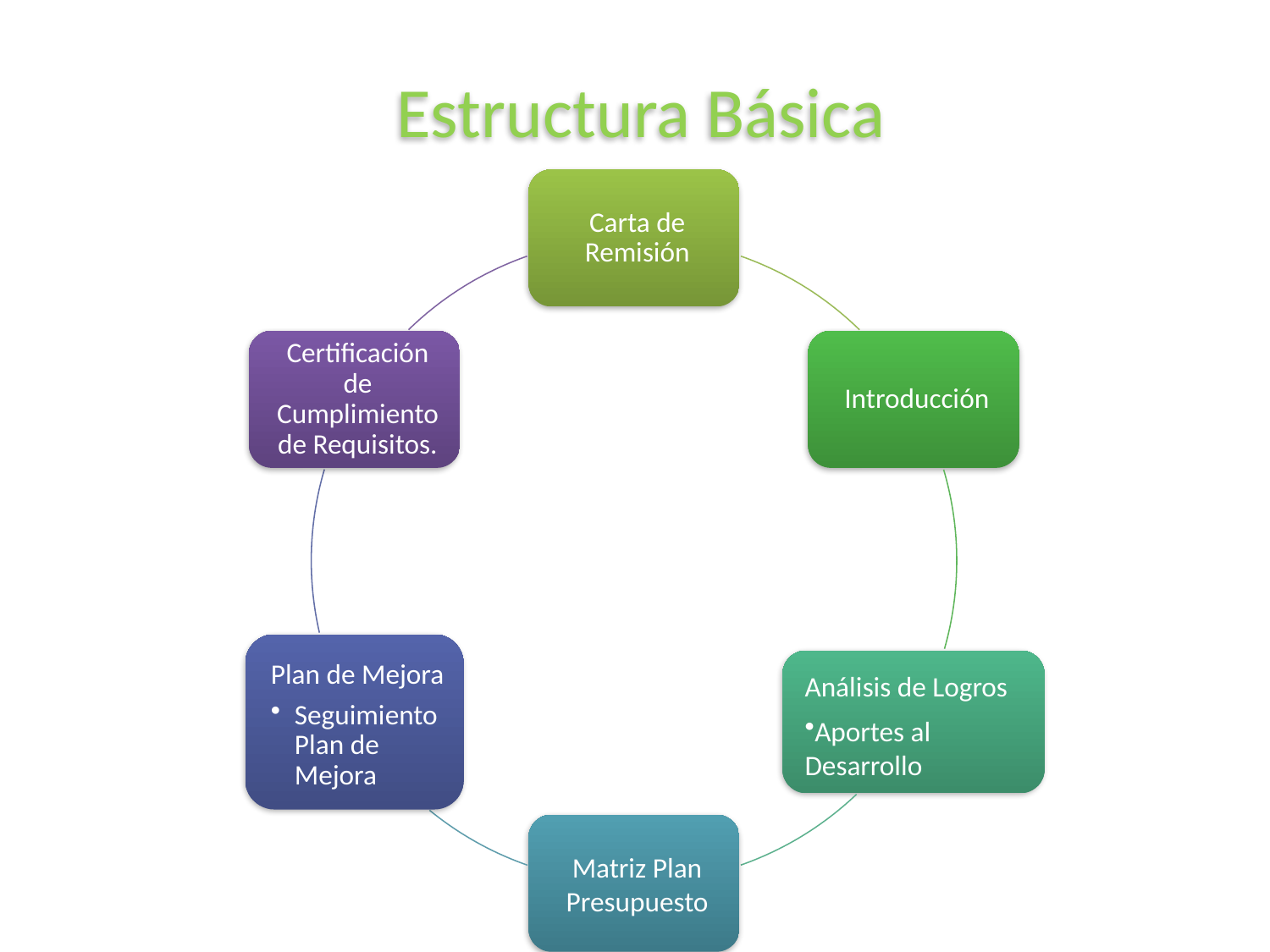

# Estructura Básica

Carta de Remisión
Introducción
Análisis de Logros
Aportes al Desarrollo
Matriz Plan Presupuesto
Plan de Mejora
Seguimiento Plan de Mejora
Certificación de Cumplimiento de Requisitos.
Introducción
Resultado de Metas
Análisis Ejecución Presupuestaria
Análisis de Logros